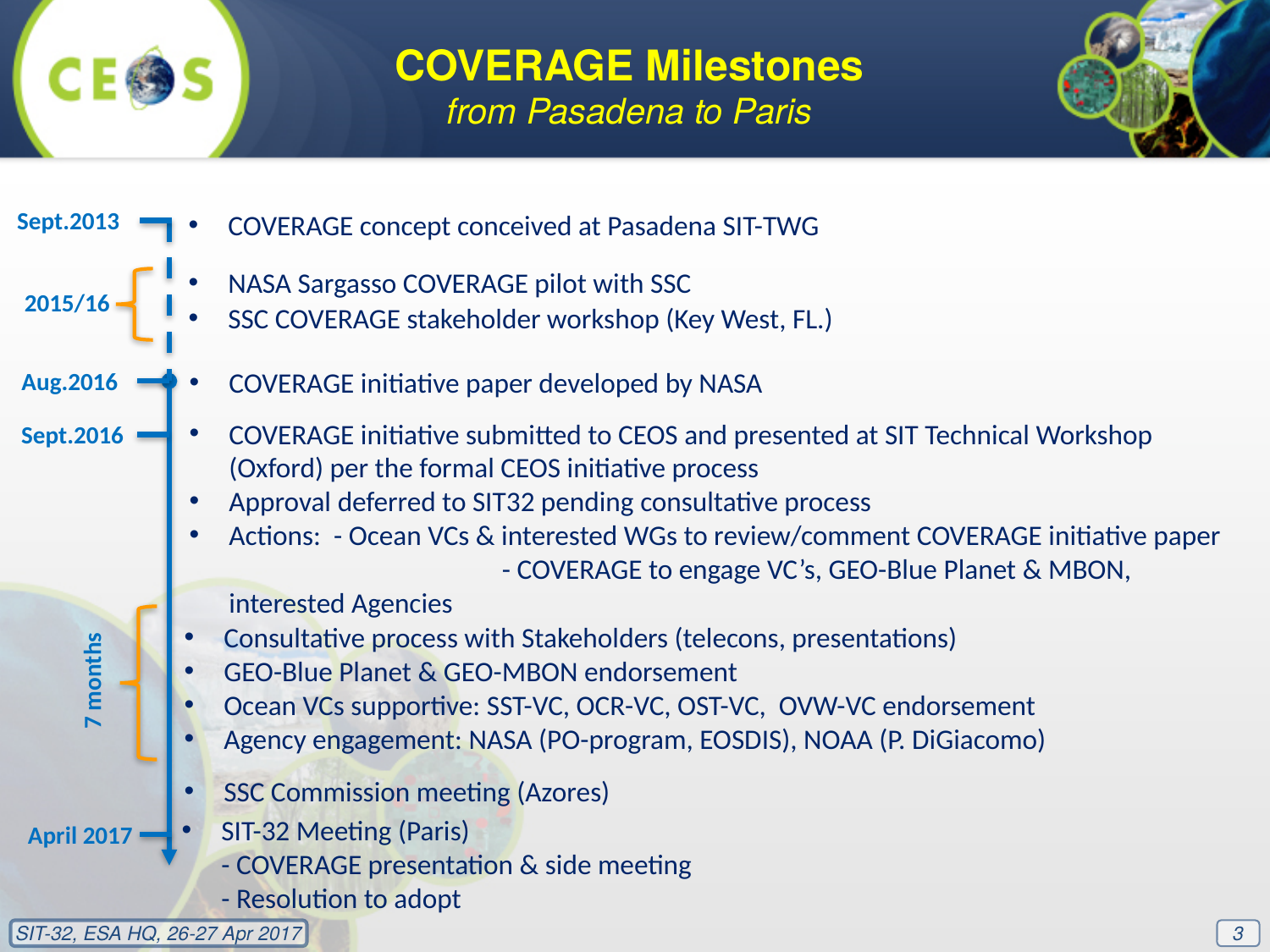

COVERAGE Milestones
from Pasadena to Paris
Sept.2013
COVERAGE concept conceived at Pasadena SIT-TWG

NASA Sargasso COVERAGE pilot with SSC
SSC COVERAGE stakeholder workshop (Key West, FL.)

2015/16
COVERAGE initiative paper developed by NASA

Aug.2016
COVERAGE initiative submitted to CEOS and presented at SIT Technical Workshop (Oxford) per the formal CEOS initiative process
Approval deferred to SIT32 pending consultative process
Actions:  - Ocean VCs & interested WGs to review/comment COVERAGE initiative paper
		   - COVERAGE to engage VC’s, GEO-Blue Planet & MBON, interested Agencies
Sept.2016

Consultative process with Stakeholders (telecons, presentations)
GEO-Blue Planet & GEO-MBON endorsement
Ocean VCs supportive: SST-VC, OCR-VC, OST-VC,  OVW-VC endorsement
Agency engagement: NASA (PO-program, EOSDIS), NOAA (P. DiGiacomo)

SSC Commission meeting (Azores)
7 months
SIT-32 Meeting (Paris)
- COVERAGE presentation & side meeting
- Resolution to adopt
April 2017
3